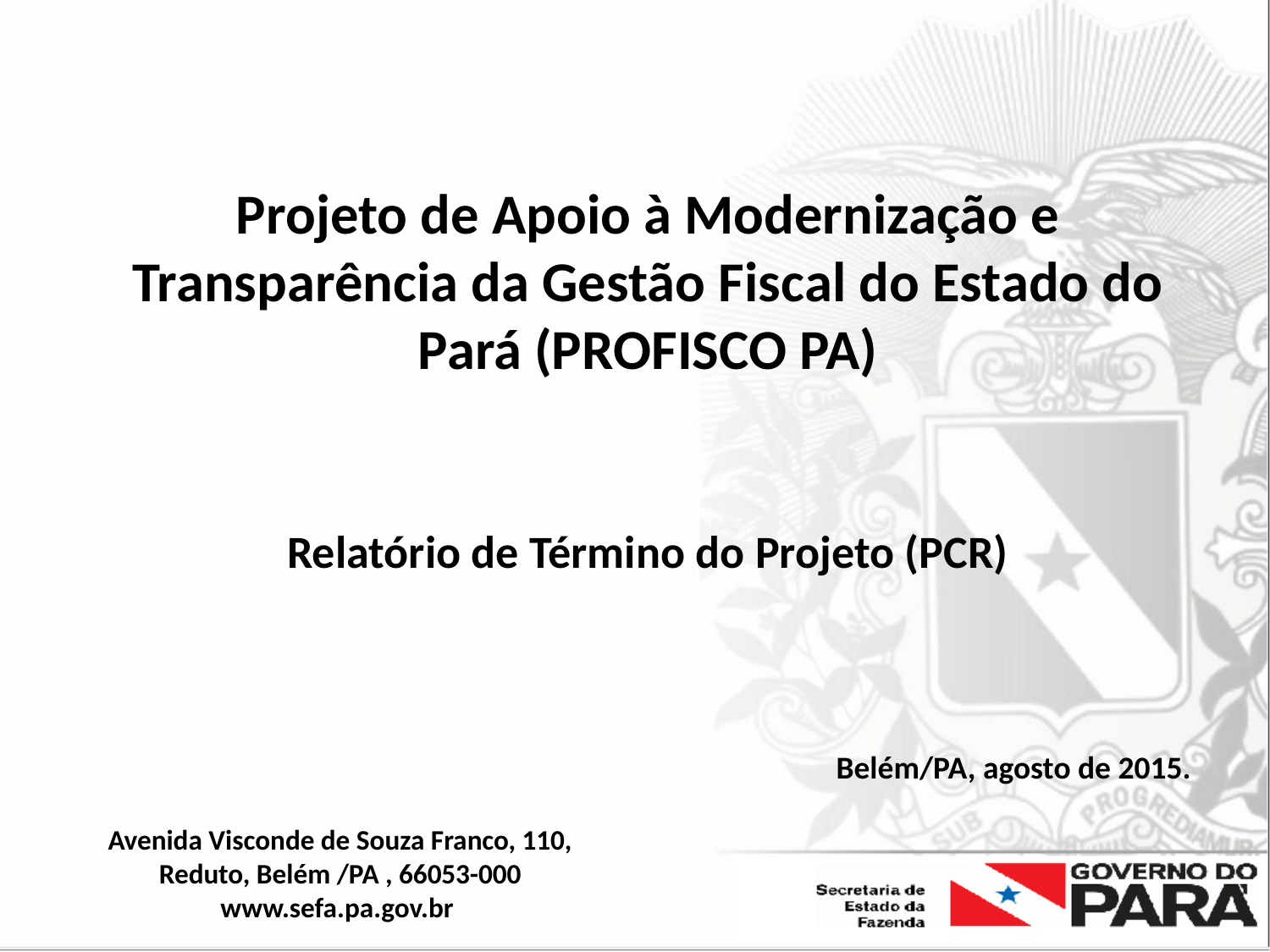

Projeto de Apoio à Modernização e Transparência da Gestão Fiscal do Estado do Pará (PROFISCO PA)
Relatório de Término do Projeto (PCR)
Belém/PA, agosto de 2015.
Avenida Visconde de Souza Franco, 110, Reduto, Belém /PA , 66053-000
www.sefa.pa.gov.br